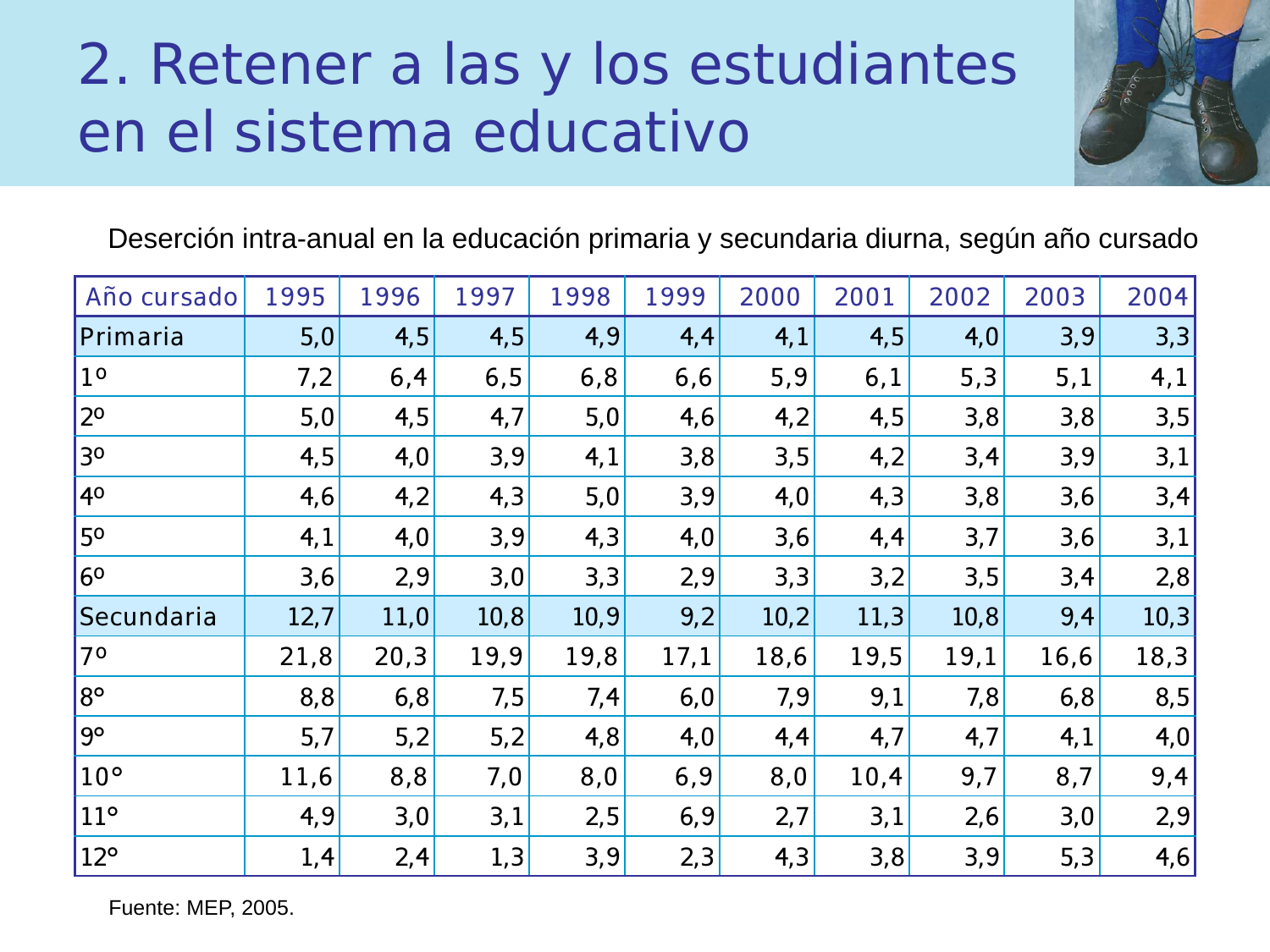

# 2. Retener a las y los estudiantes en el sistema educativo
Deserción intra-anual en la educación primaria y secundaria diurna, según año cursado
| Año cursado | 1995 | 1996 | 1997 | 1998 | 1999 | 2000 | 2001 | 2002 | 2003 | 2004 |
| --- | --- | --- | --- | --- | --- | --- | --- | --- | --- | --- |
| Primaria | 5,0 | 4,5 | 4,5 | 4,9 | 4,4 | 4,1 | 4,5 | 4,0 | 3,9 | 3,3 |
| 1º | 7,2 | 6,4 | 6,5 | 6,8 | 6,6 | 5,9 | 6,1 | 5,3 | 5,1 | 4,1 |
| 2º | 5,0 | 4,5 | 4,7 | 5,0 | 4,6 | 4,2 | 4,5 | 3,8 | 3,8 | 3,5 |
| 3º | 4,5 | 4,0 | 3,9 | 4,1 | 3,8 | 3,5 | 4,2 | 3,4 | 3,9 | 3,1 |
| 4º | 4,6 | 4,2 | 4,3 | 5,0 | 3,9 | 4,0 | 4,3 | 3,8 | 3,6 | 3,4 |
| 5º | 4,1 | 4,0 | 3,9 | 4,3 | 4,0 | 3,6 | 4,4 | 3,7 | 3,6 | 3,1 |
| 6º | 3,6 | 2,9 | 3,0 | 3,3 | 2,9 | 3,3 | 3,2 | 3,5 | 3,4 | 2,8 |
| Secundaria | 12,7 | 11,0 | 10,8 | 10,9 | 9,2 | 10,2 | 11,3 | 10,8 | 9,4 | 10,3 |
| 7º | 21,8 | 20,3 | 19,9 | 19,8 | 17,1 | 18,6 | 19,5 | 19,1 | 16,6 | 18,3 |
| 8° | 8,8 | 6,8 | 7,5 | 7,4 | 6,0 | 7,9 | 9,1 | 7,8 | 6,8 | 8,5 |
| 9° | 5,7 | 5,2 | 5,2 | 4,8 | 4,0 | 4,4 | 4,7 | 4,7 | 4,1 | 4,0 |
| 10° | 11,6 | 8,8 | 7,0 | 8,0 | 6,9 | 8,0 | 10,4 | 9,7 | 8,7 | 9,4 |
| 11° | 4,9 | 3,0 | 3,1 | 2,5 | 6,9 | 2,7 | 3,1 | 2,6 | 3,0 | 2,9 |
| 12° | 1,4 | 2,4 | 1,3 | 3,9 | 2,3 | 4,3 | 3,8 | 3,9 | 5,3 | 4,6 |
Fuente: MEP, 2005.